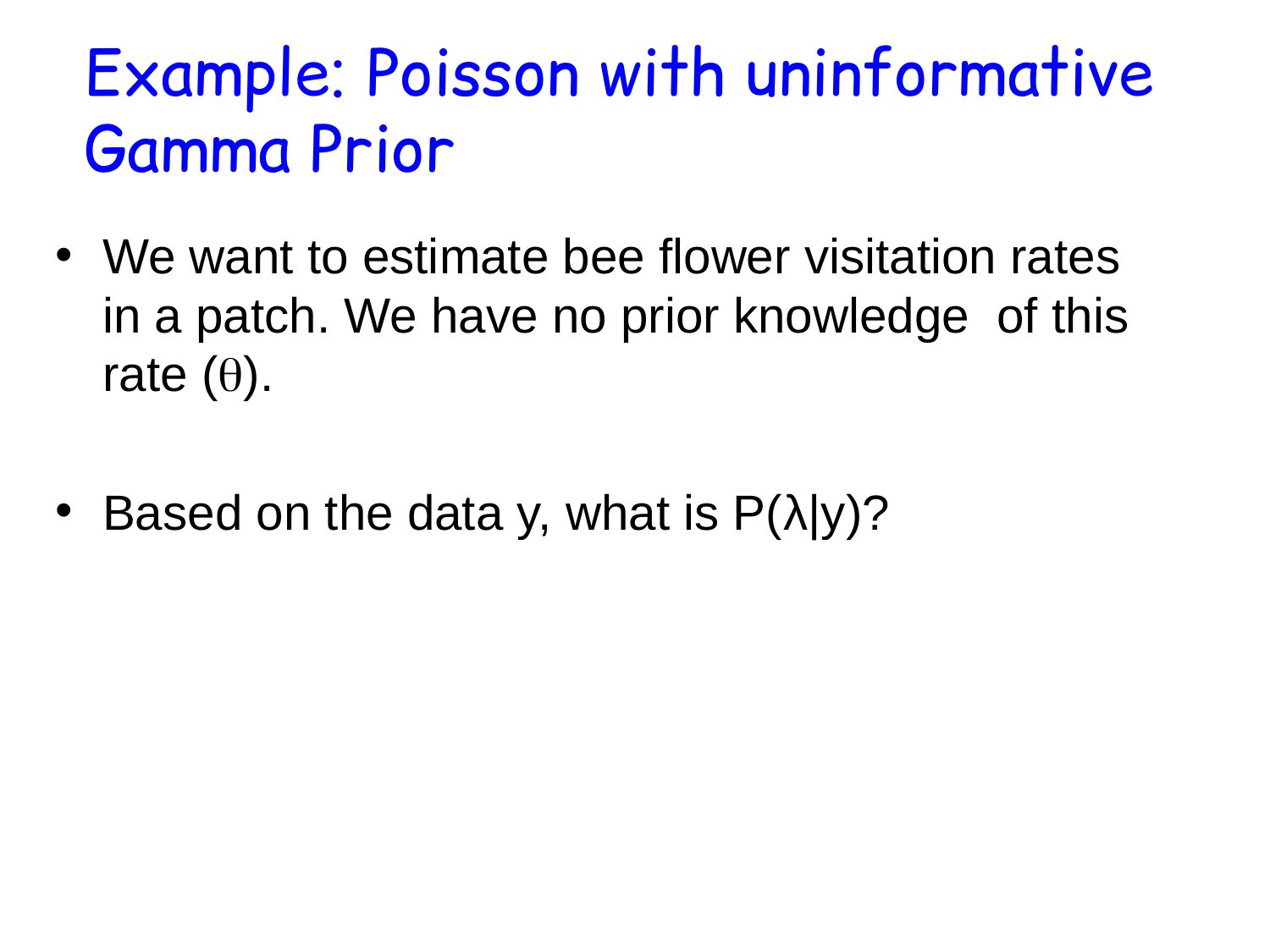

Example: Poisson with uninformative Gamma Prior
We want to estimate bee flower visitation rates in a patch. We have no prior knowledge  of this rate (θ).

Based on the data y, what is P(λ|y)?